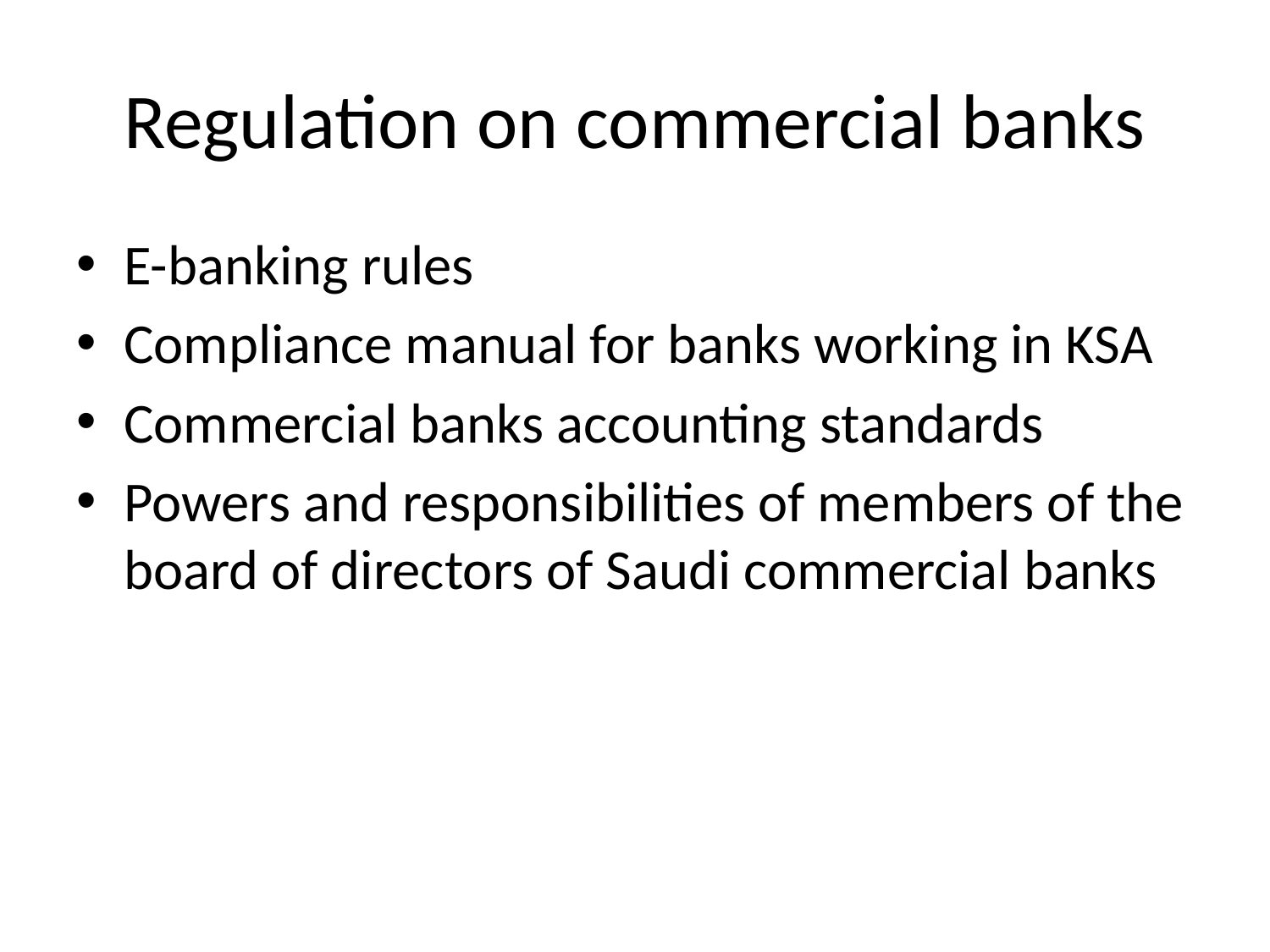

# Regulation on commercial banks
E-banking rules
Compliance manual for banks working in KSA
Commercial banks accounting standards
Powers and responsibilities of members of the board of directors of Saudi commercial banks